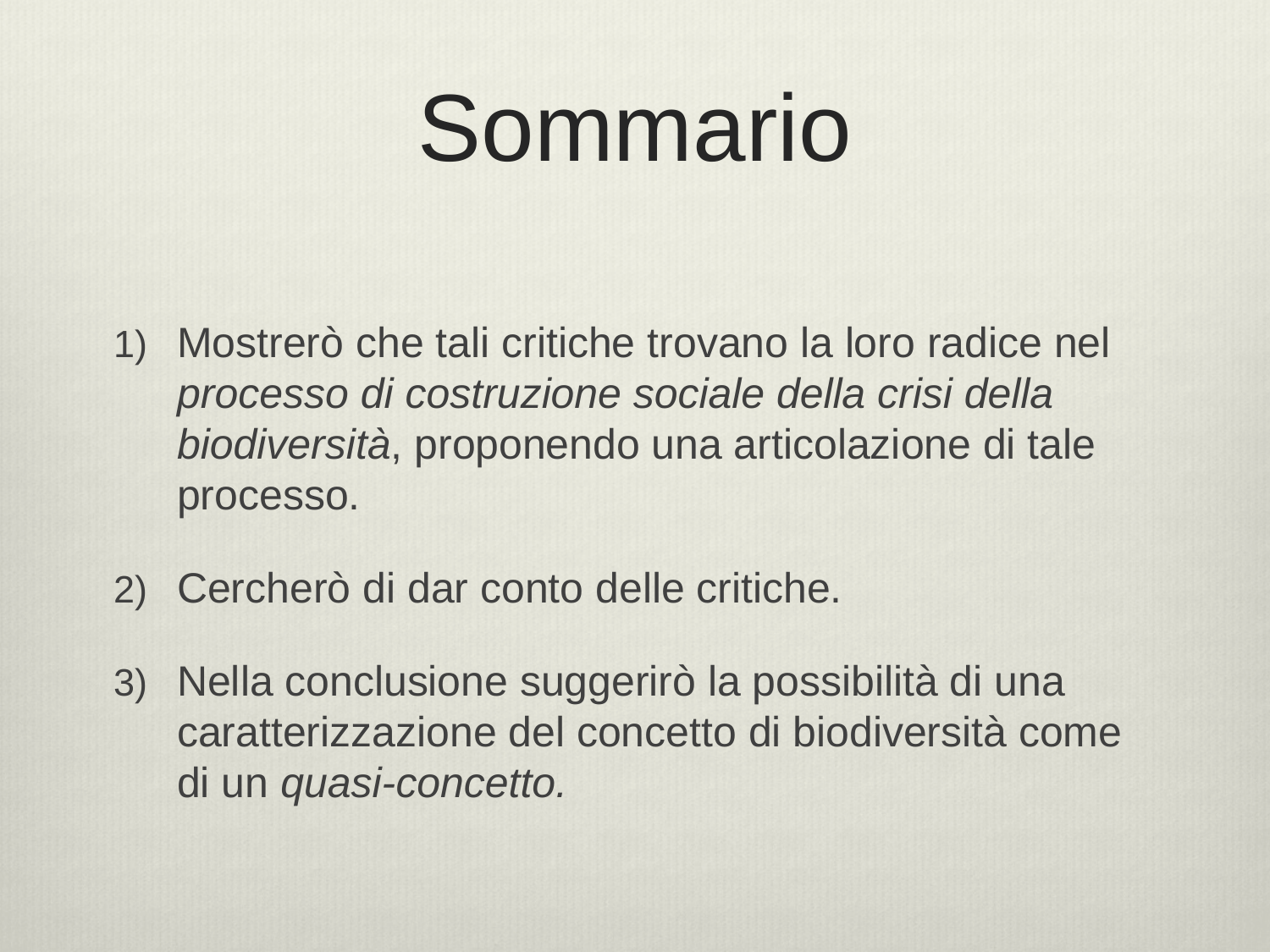

# Sommario
Mostrerò che tali critiche trovano la loro radice nel processo di costruzione sociale della crisi della biodiversità, proponendo una articolazione di tale processo.
Cercherò di dar conto delle critiche.
Nella conclusione suggerirò la possibilità di una caratterizzazione del concetto di biodiversità come di un quasi-concetto.